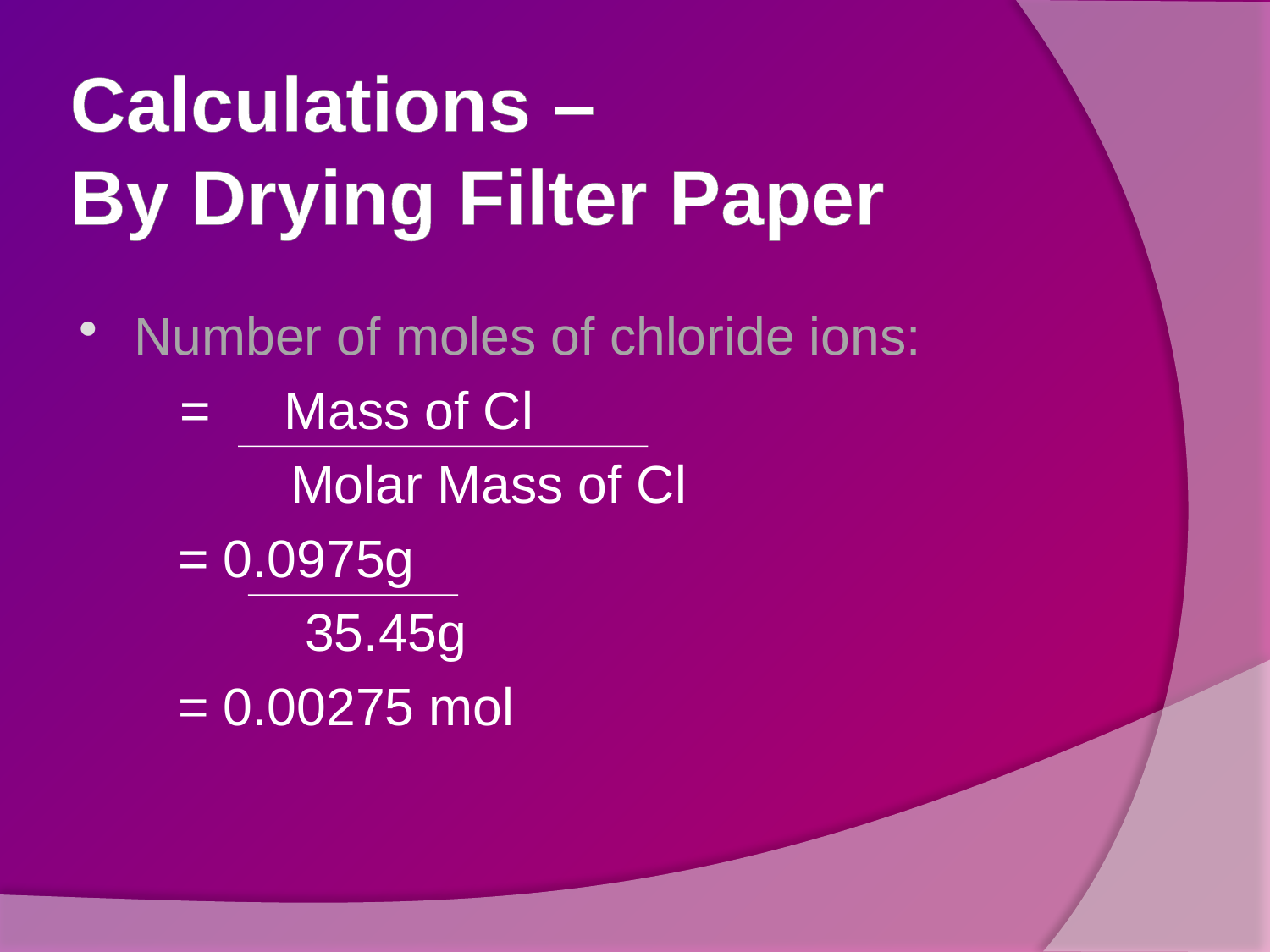

Calculations –
By Drying Filter Paper
Number of moles of chloride ions:
=     Mass of Cl
		  Molar Mass of Cl
	   = 0.0975g
		   35.45g
	   = 0.00275 mol